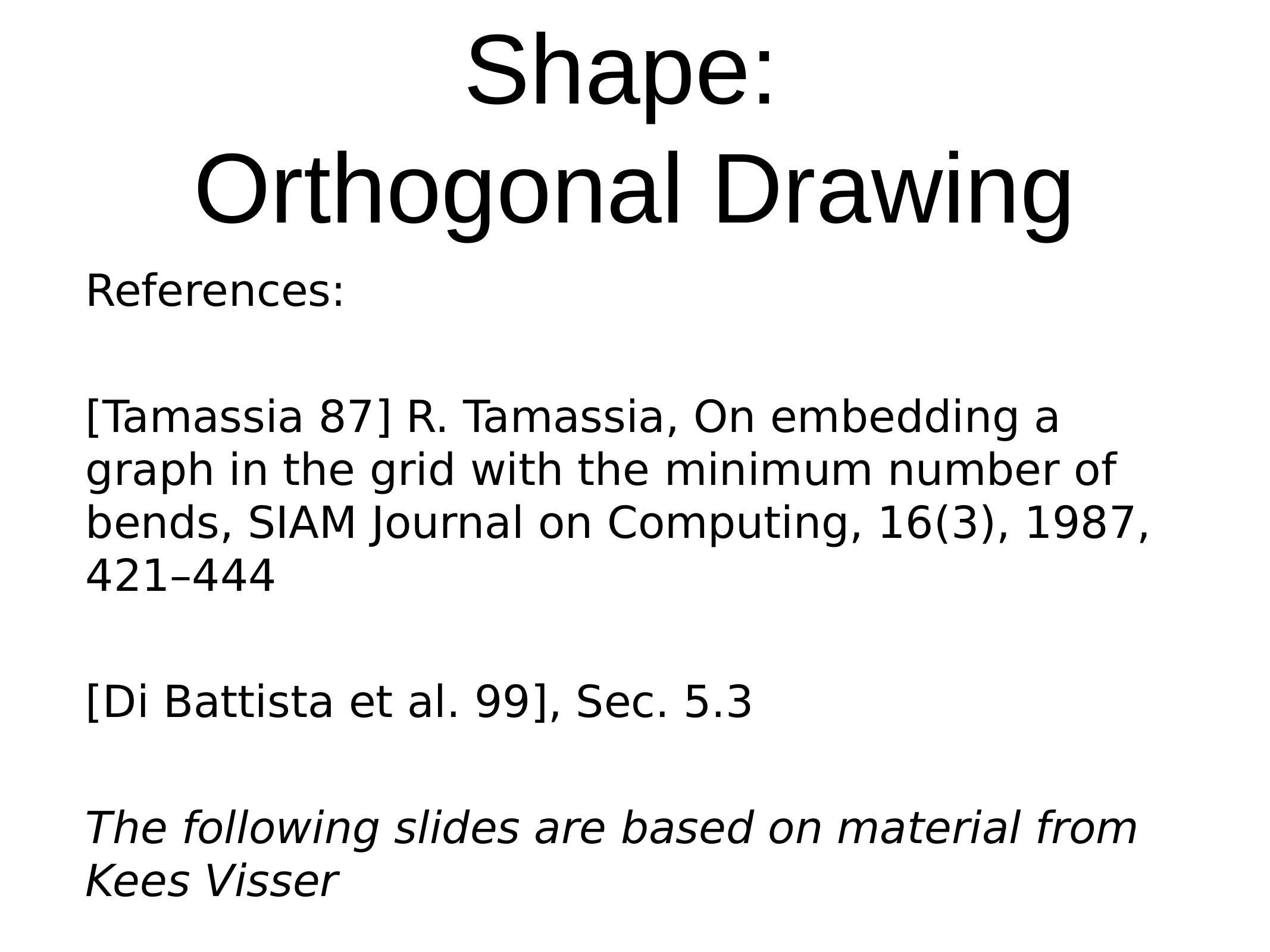

Shape:
Orthogonal Drawing
References:

[Tamassia 87] R. Tamassia, On embedding a graph in the grid with the minimum number of bends, SIAM Journal on Computing, 16(3), 1987, 421–444

[Di Battista et al. 99], Sec. 5.3

The following slides are based on material from Kees Visser
22